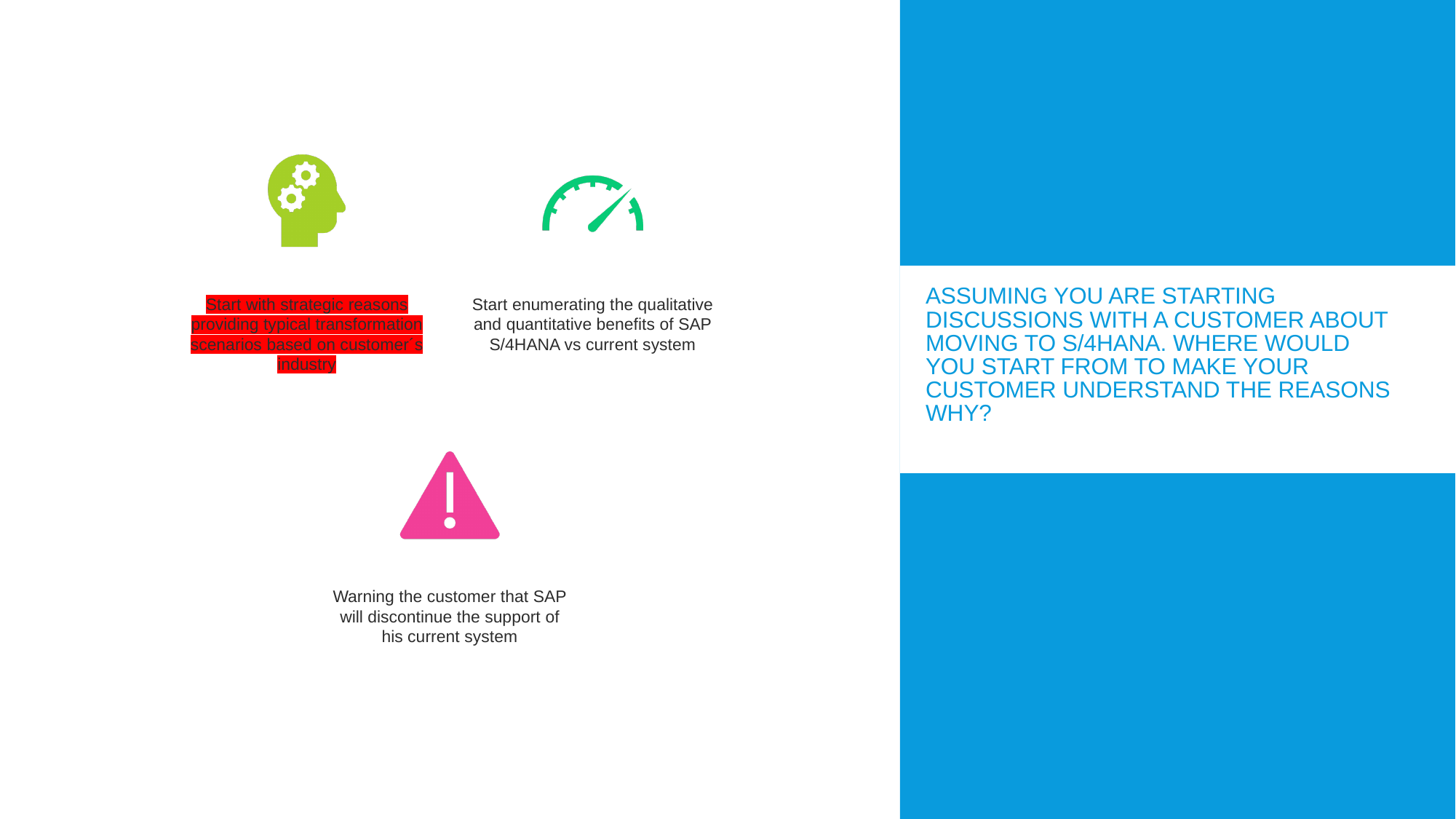

Start with strategic reasons providing typical transformation scenarios based on customer´s industry
Start enumerating the qualitative and quantitative benefits of SAP S/4HANA vs current system
Warning the customer that SAP will discontinue the support of his current system

# Assuming you are starting discussions with a customer about moving to S/4HANA. Where would you start from to make your customer understand the reasons why?